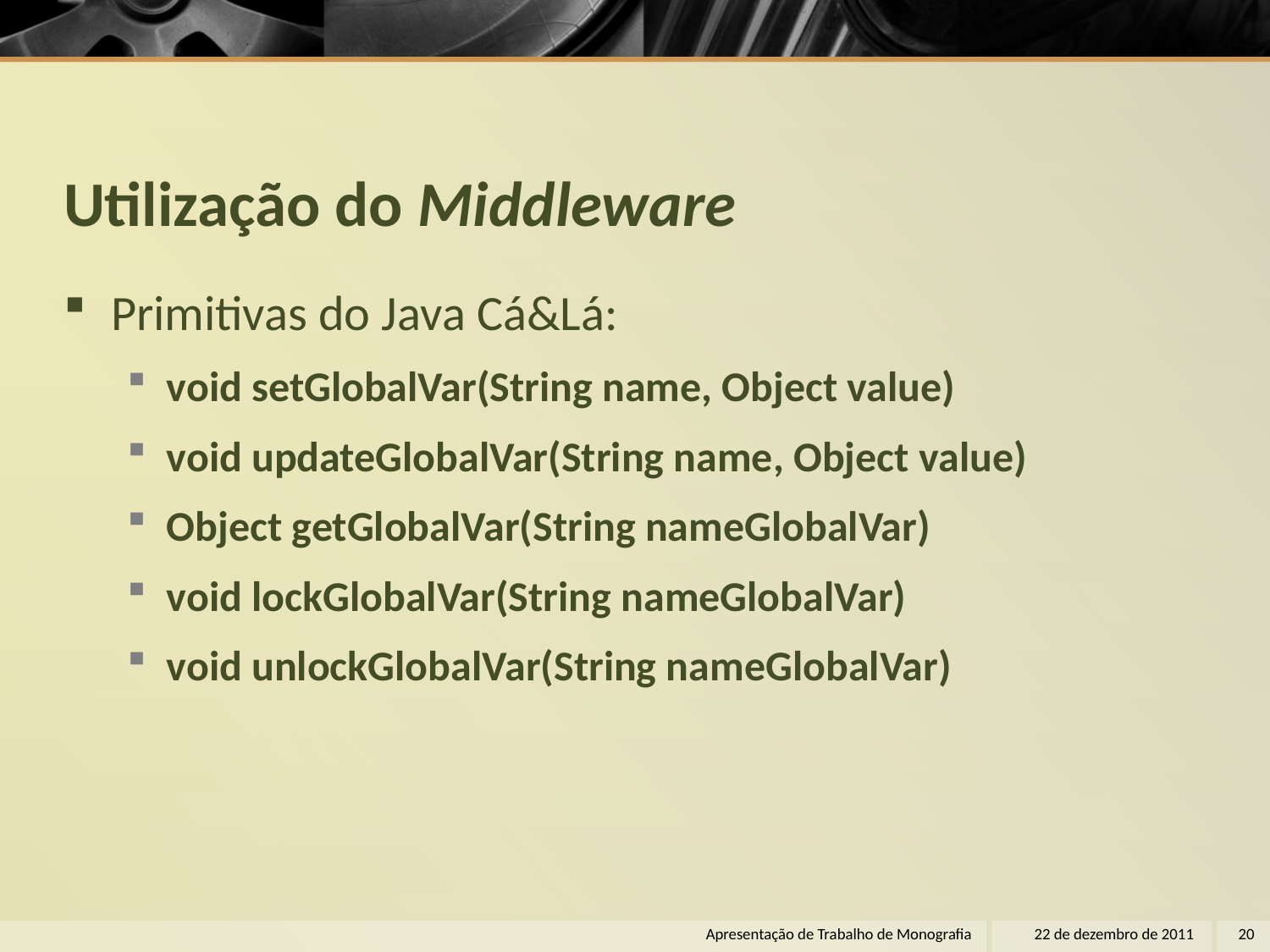

# Utilização do Middleware
Primitivas do Java Cá&Lá:
void setGlobalVar(String name, Object value)
void updateGlobalVar(String name, Object value)
Object getGlobalVar(String nameGlobalVar)
void lockGlobalVar(String nameGlobalVar)
void unlockGlobalVar(String nameGlobalVar)
Apresentação de Trabalho de Monografia
22 de dezembro de 2011
20